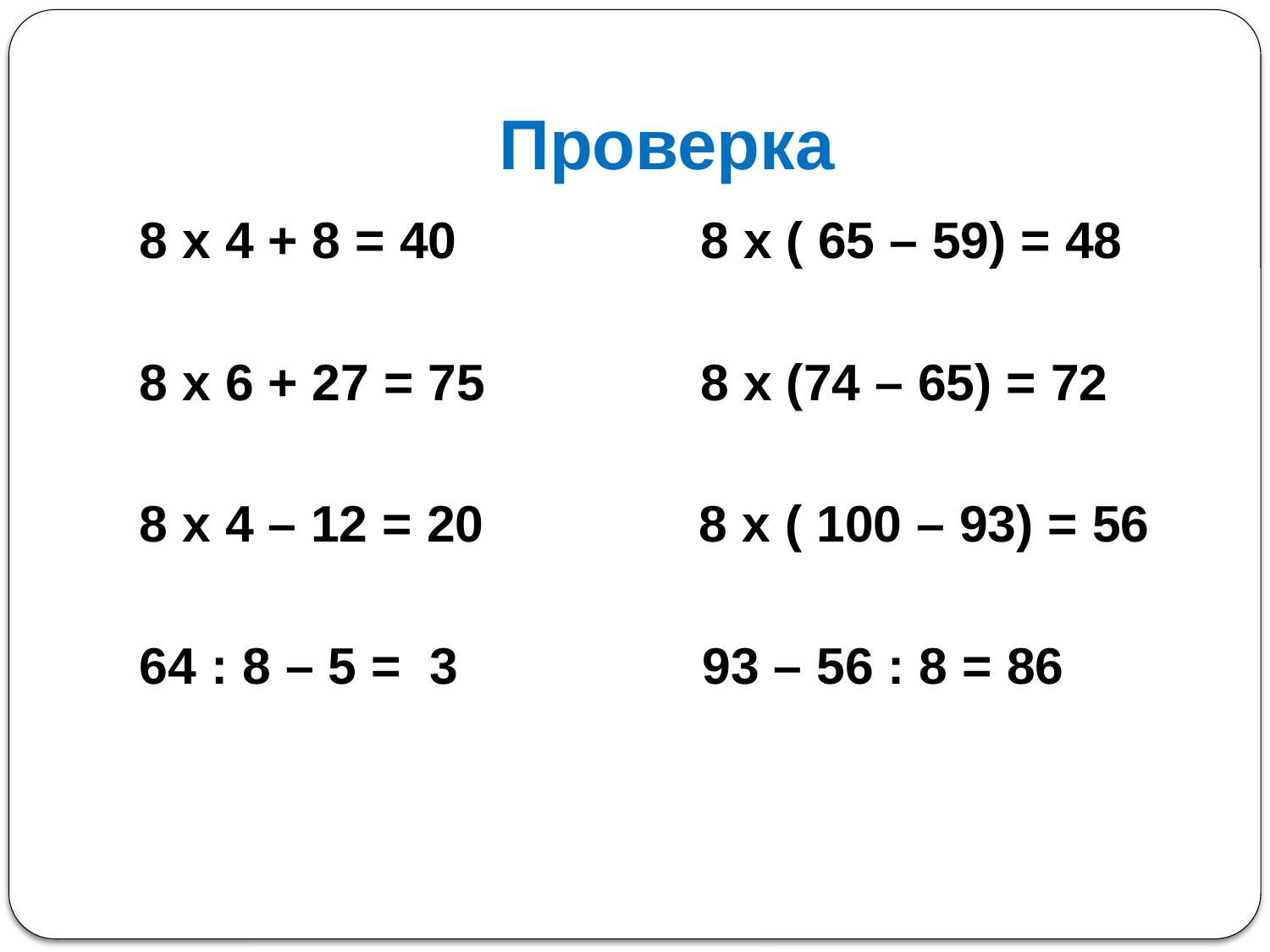

# Проверка
8 х 4 + 8 = 40                 8 х ( 65 – 59) = 48

8 х 6 + 27 = 75               8 х (74 – 65) = 72

8 х 4 – 12 = 20               8 х ( 100 – 93) = 56

64 : 8 – 5 =  3                 93 – 56 : 8 = 86